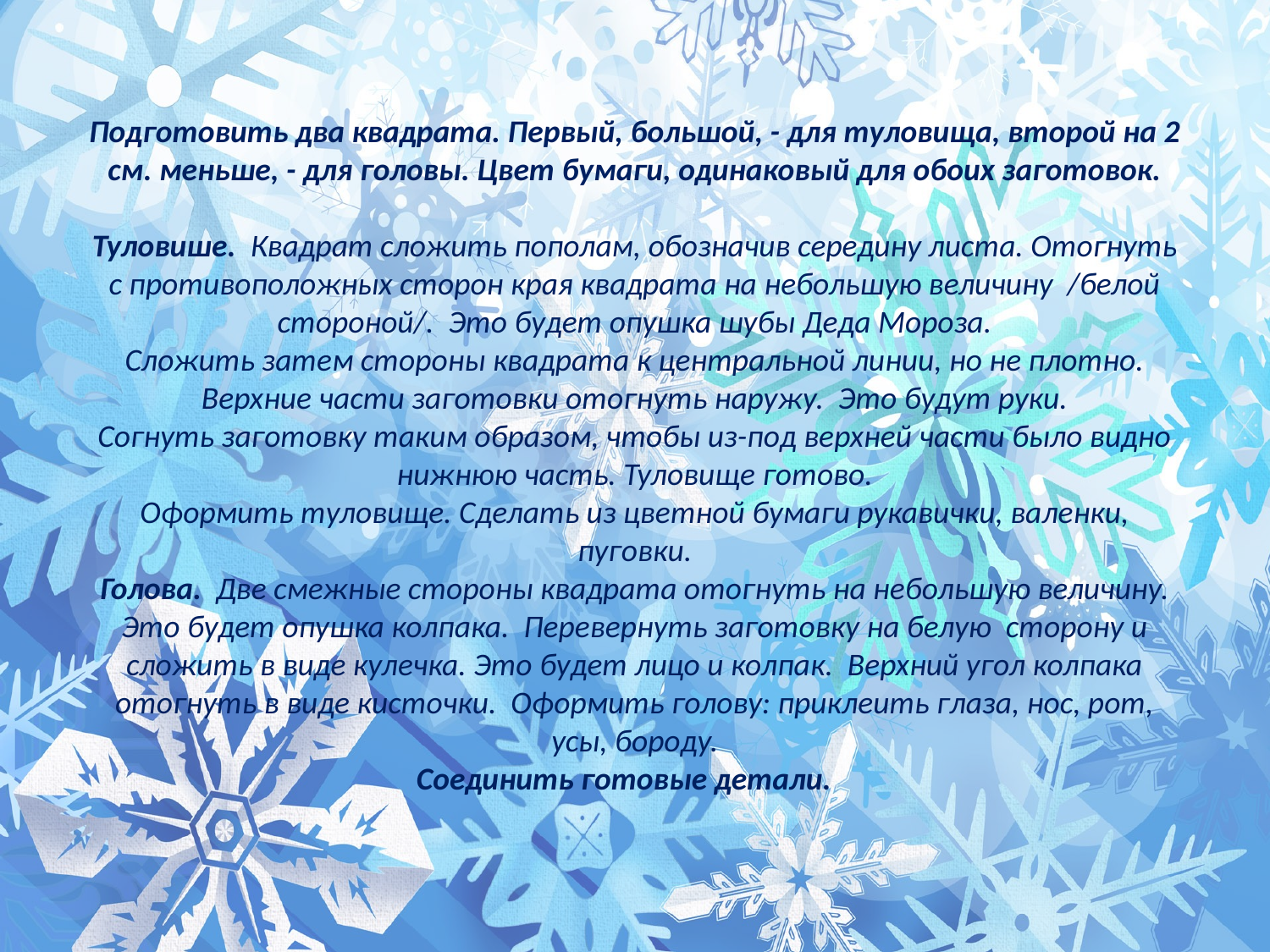

Подготовить два квадрата. Первый, большой, - для туловища, второй на 2 см. меньше, - для головы. Цвет бумаги, одинаковый для обоих заготовок.

Туловише.  Квадрат сложить пополам, обозначив середину листа. Отогнуть с противоположных сторон края квадрата на небольшую величину  /белой стороной/.  Это будет опушка шубы Деда Мороза.
Сложить затем стороны квадрата к центральной линии, но не плотно.
Верхние части заготовки отогнуть наружу.  Это будут руки.
Согнуть заготовку таким образом, чтобы из-под верхней части было видно нижнюю часть. Туловище готово.
Оформить туловище. Сделать из цветной бумаги рукавички, валенки, пуговки.
Голова.  Две смежные стороны квадрата отогнуть на небольшую величину. Это будет опушка колпака.  Перевернуть заготовку на белую  сторону и сложить в виде кулечка. Это будет лицо и колпак.  Верхний угол колпака отогнуть в виде кисточки.  Оформить голову: приклеить глаза, нос, рот, усы, бороду.
Соединить готовые детали.